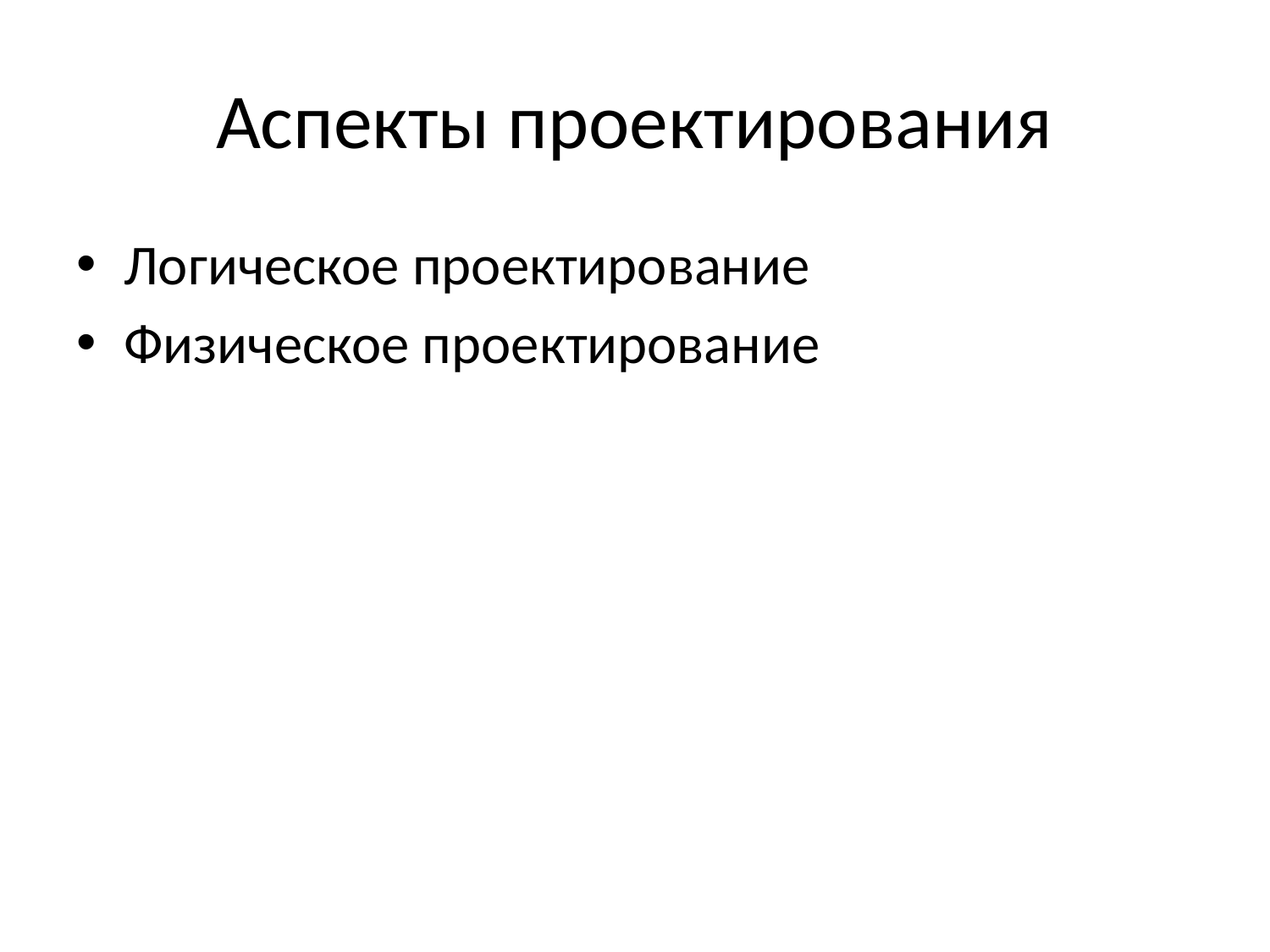

# Аспекты проектирования
Логическое проектирование
Физическое проектирование